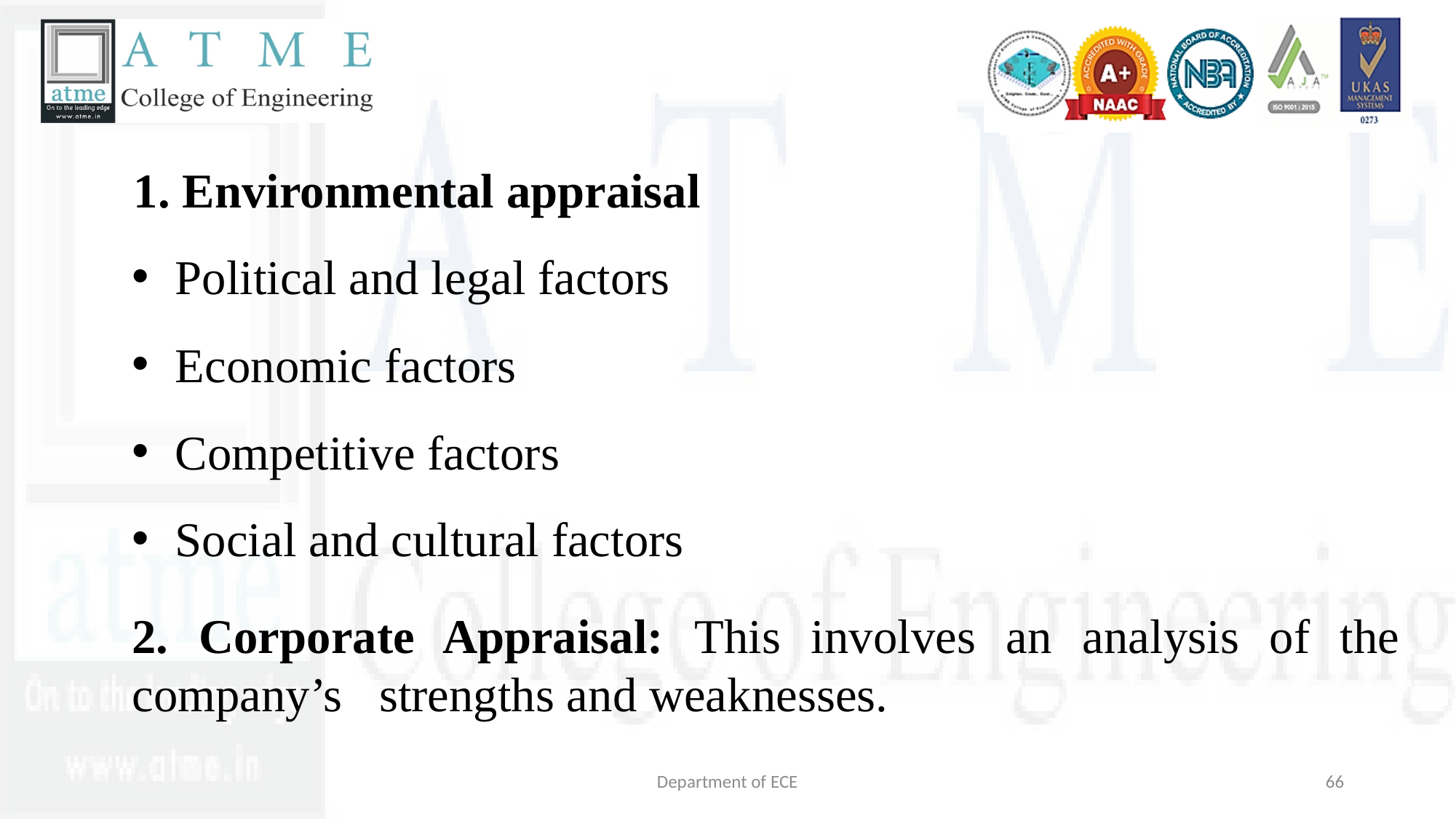

1. Environmental appraisal
Political and legal factors
Economic factors
Competitive factors
Social and cultural factors

2. Corporate Appraisal: This involves an analysis of the company’s   strengths and weaknesses.

Department of ECE
66